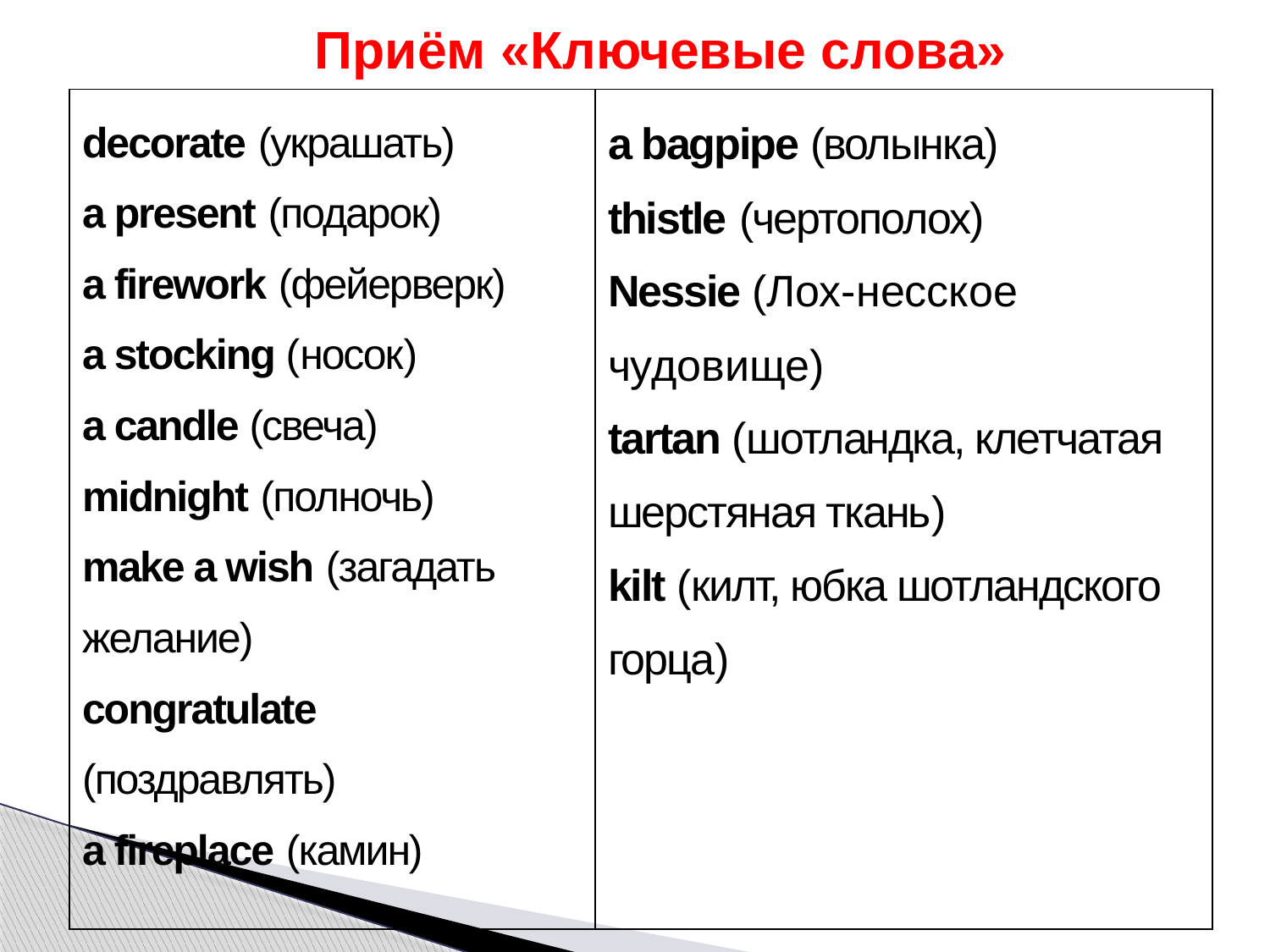

# Приём «Ключевые слова»
| decorate (украшать) a present (подарок) a firework (фейерверк) a stocking (носок) a candle (свеча) midnight (полночь) make a wish (загадать желание) congratulate (поздравлять) a fireplace (камин) | a bagpipe (волынка) thistle (чертополох) Nessie (Лох-несское чудовище) tartan (шотландка, клетчатая шерстяная ткань) kilt (килт, юбка шотландского горца) |
| --- | --- |